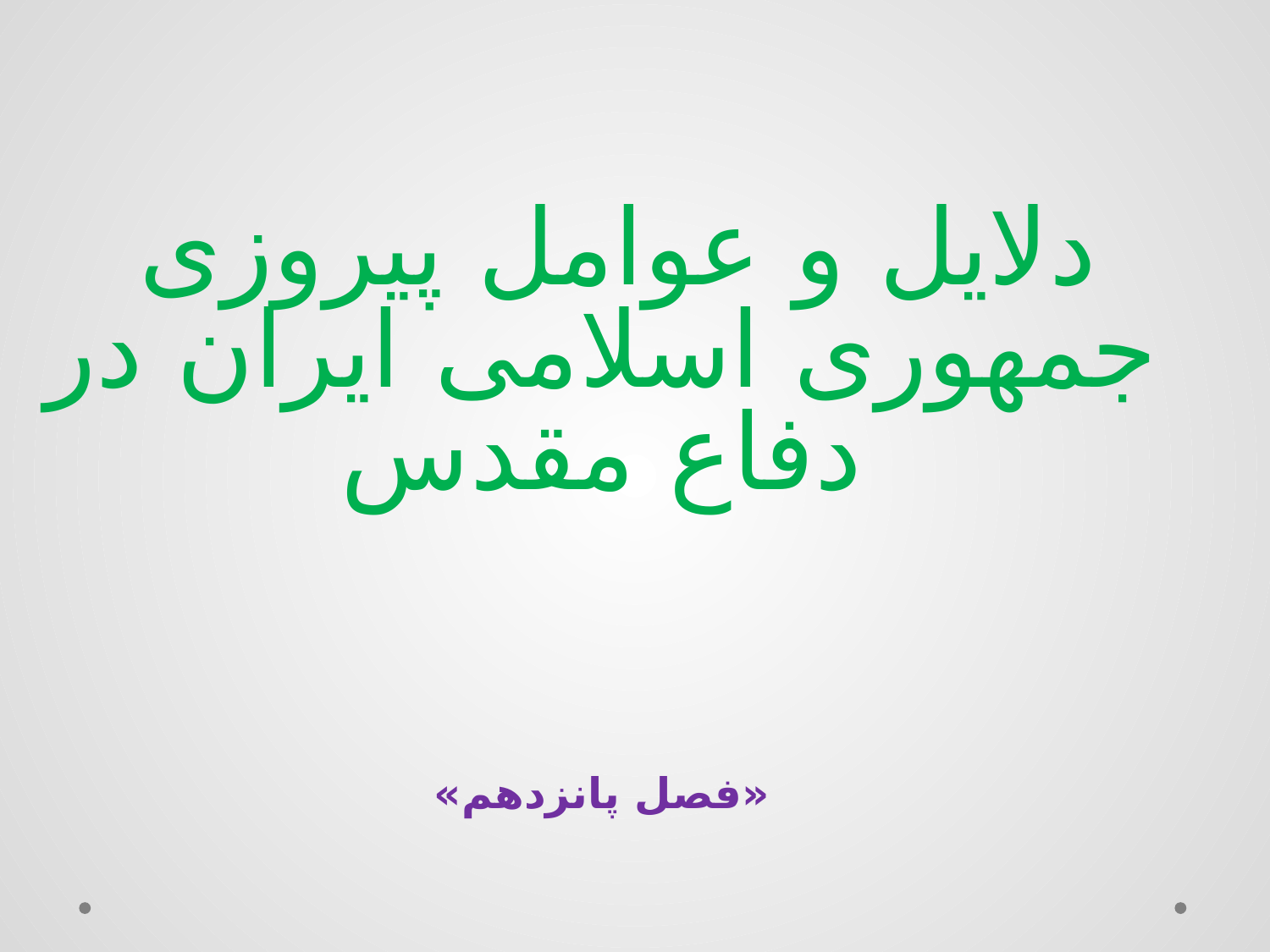

# دلایل و عوامل پیروزی جمهوری اسلامی ایران در دفاع مقدس «فصل پانزدهم»